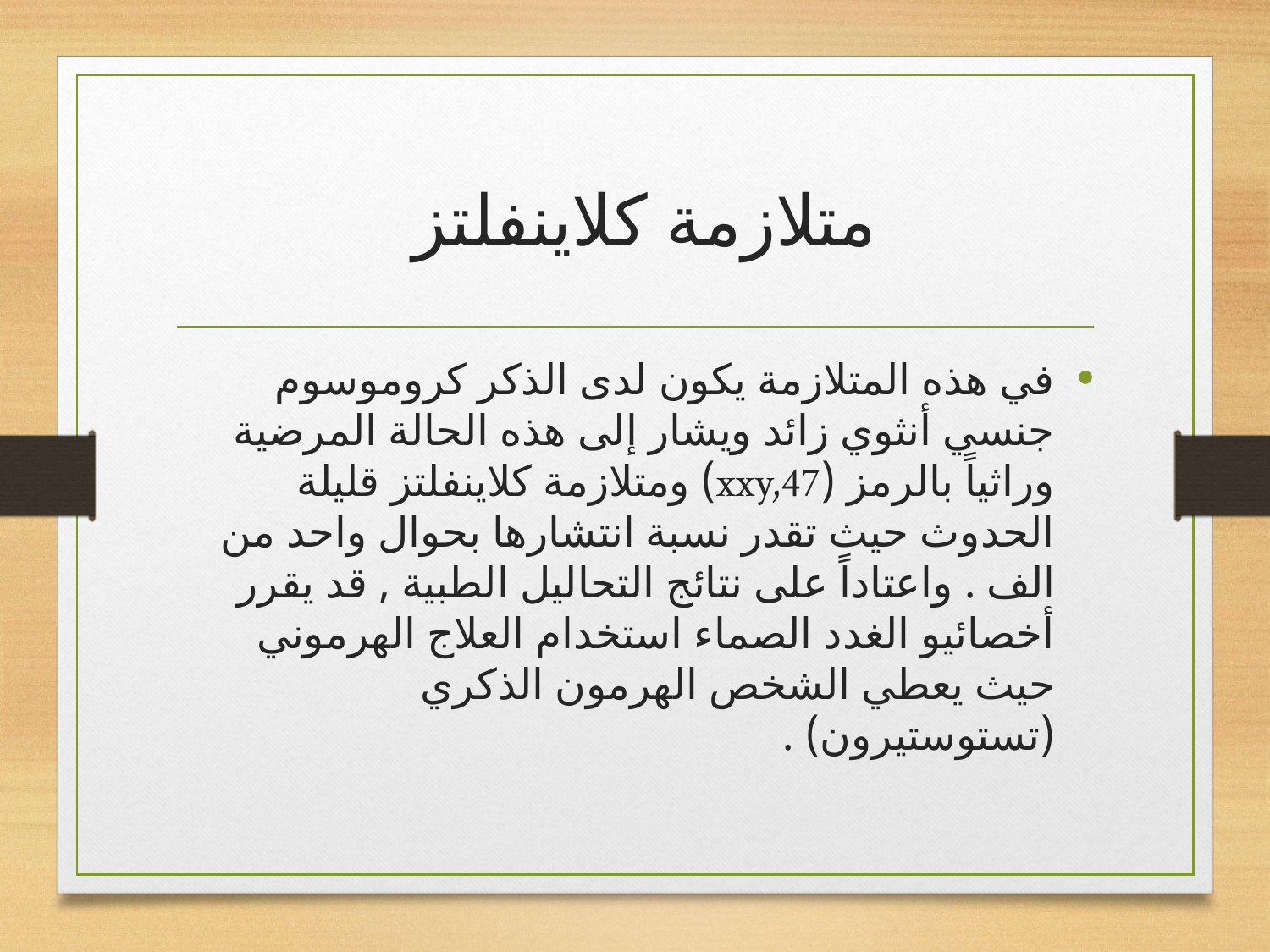

# متلازمة كلاينفلتز
في هذه المتلازمة يكون لدى الذكر كروموسوم جنسي أنثوي زائد ويشار إلى هذه الحالة المرضية وراثياً بالرمز (xxy,47) ومتلازمة كلاينفلتز قليلة الحدوث حيث تقدر نسبة انتشارها بحوال واحد من الف . واعتاداً على نتائج التحاليل الطبية , قد يقرر أخصائيو الغدد الصماء استخدام العلاج الهرموني حيث يعطي الشخص الهرمون الذكري (تستوستيرون) .